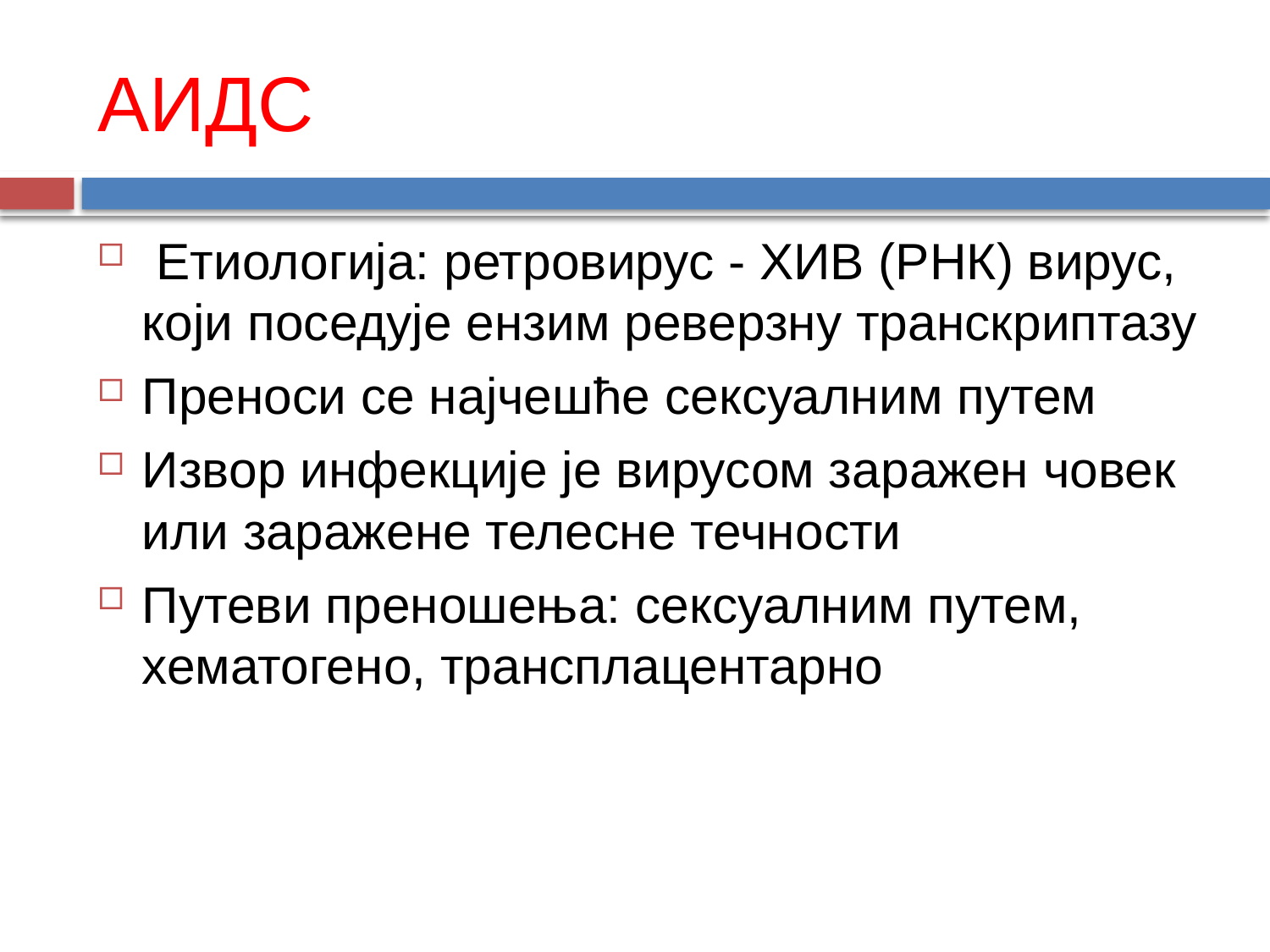

# АИДС
 Етиологија: ретровирус - ХИВ (РНК) вирус, који поседује ензим реверзну транскриптазу
Преноси се најчешће сексуалним путем
Извор инфекције је вирусом заражен човек или заражене телесне течности
Путеви преношења: сексуалним путем, хематогено, трансплацентарно